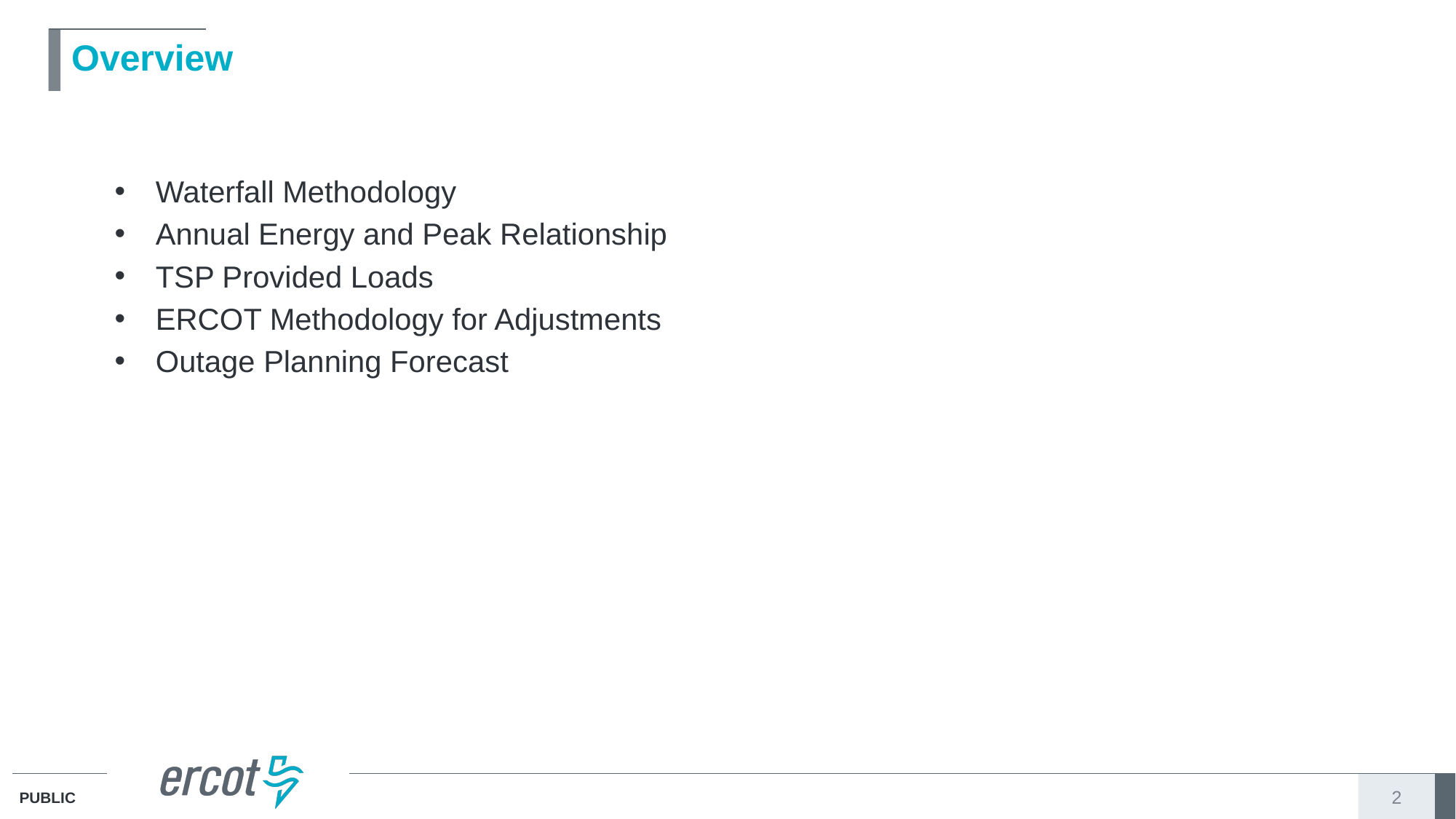

# Overview

Waterfall Methodology
Annual Energy and Peak Relationship
TSP Provided Loads
ERCOT Methodology for Adjustments
Outage Planning Forecast

2